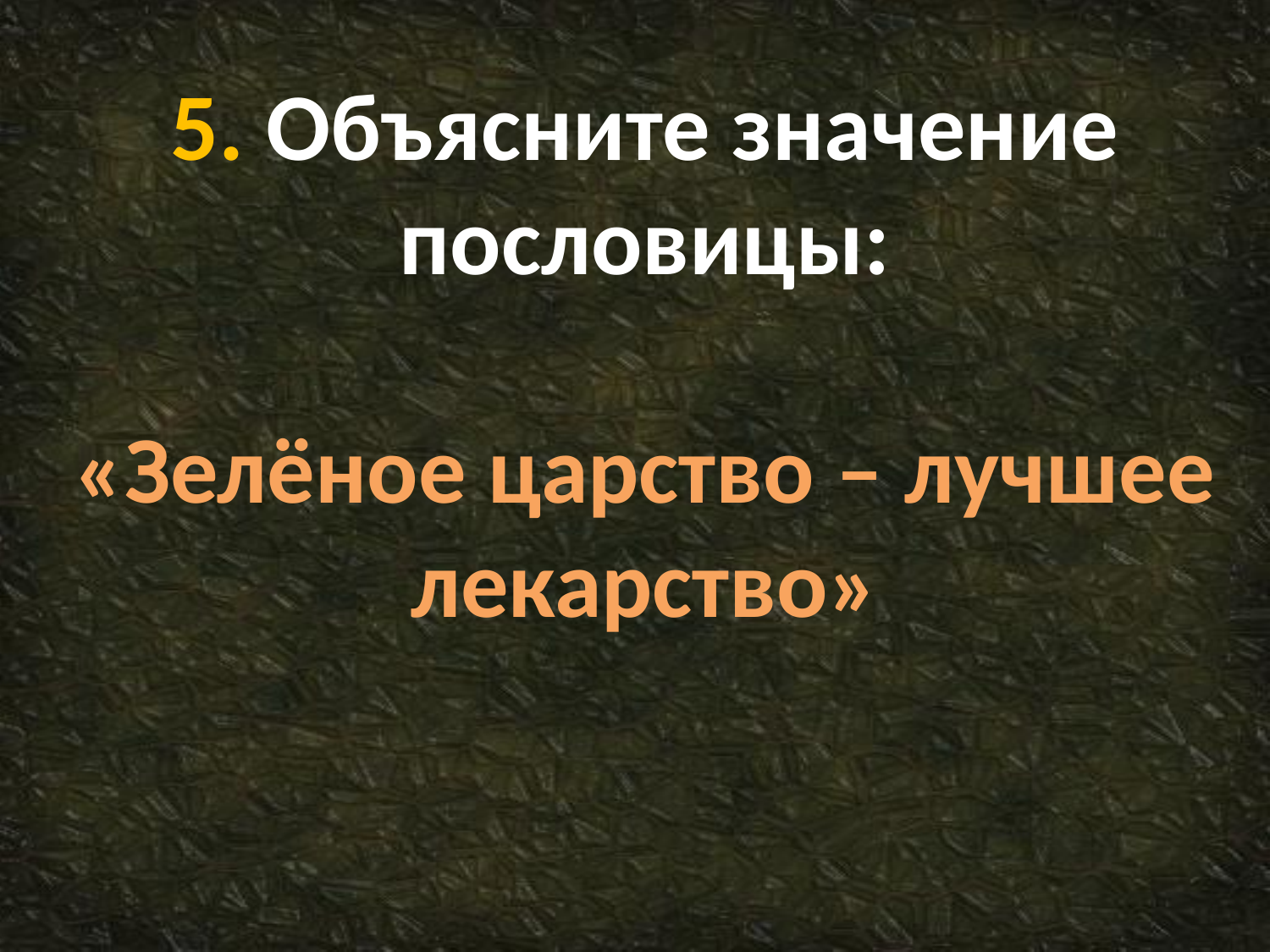

# 5. Объясните значение пословицы: «Зелёное царство – лучшее лекарство»